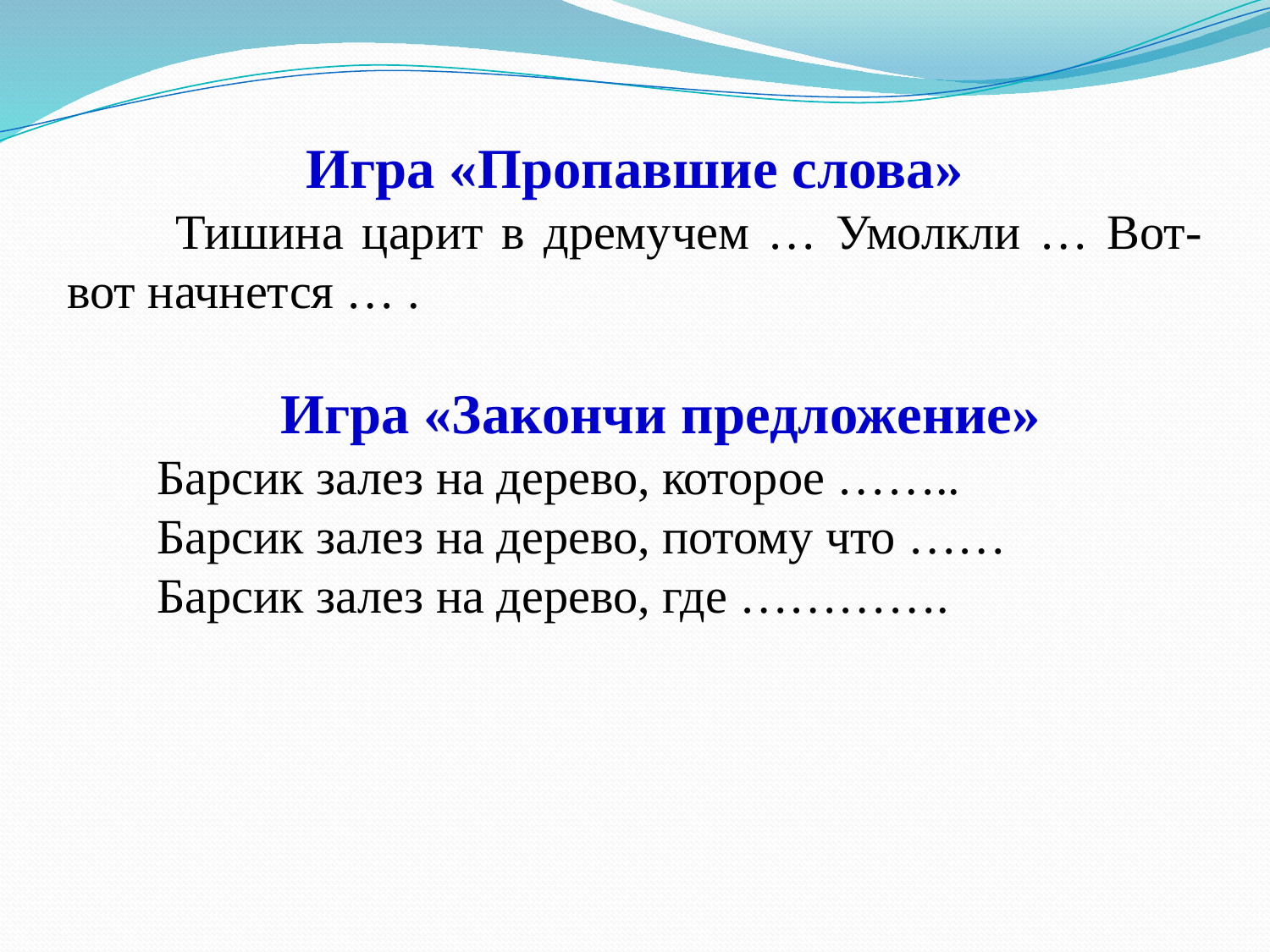

Игра «Пропавшие слова»
   Тишина царит в дремучем … Умолкли … Вот-вот начнется … .

Игра «Закончи предложение»
Барсик залез на дерево, которое ……..
Барсик залез на дерево, потому что ……
Барсик залез на дерево, где ………….